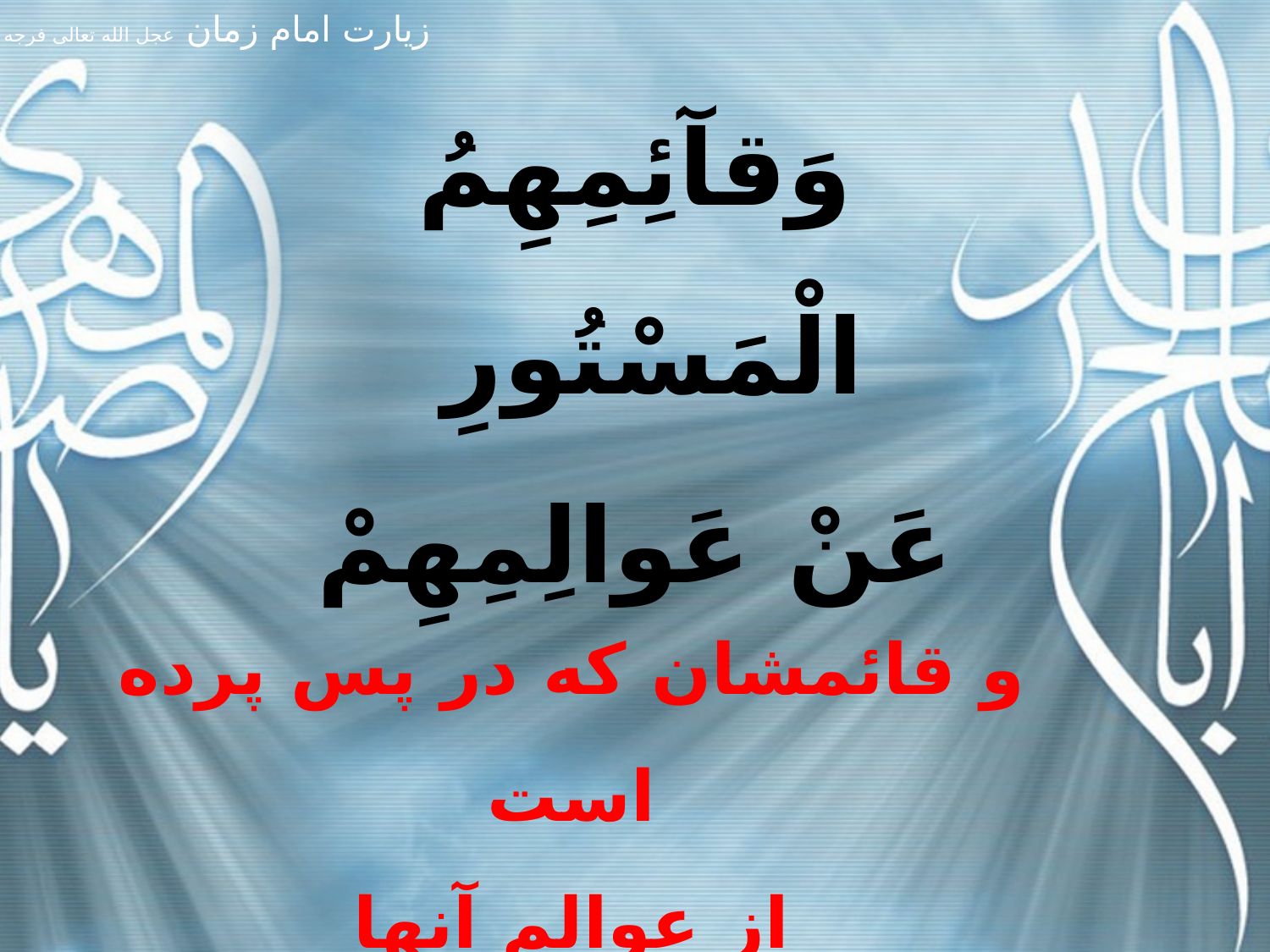

وَقآئِمِهِمُ الْمَسْتُورِ
عَنْ عَوالِمِهِمْ
و قائمشان که در پس پرده است
از عوالم آنها